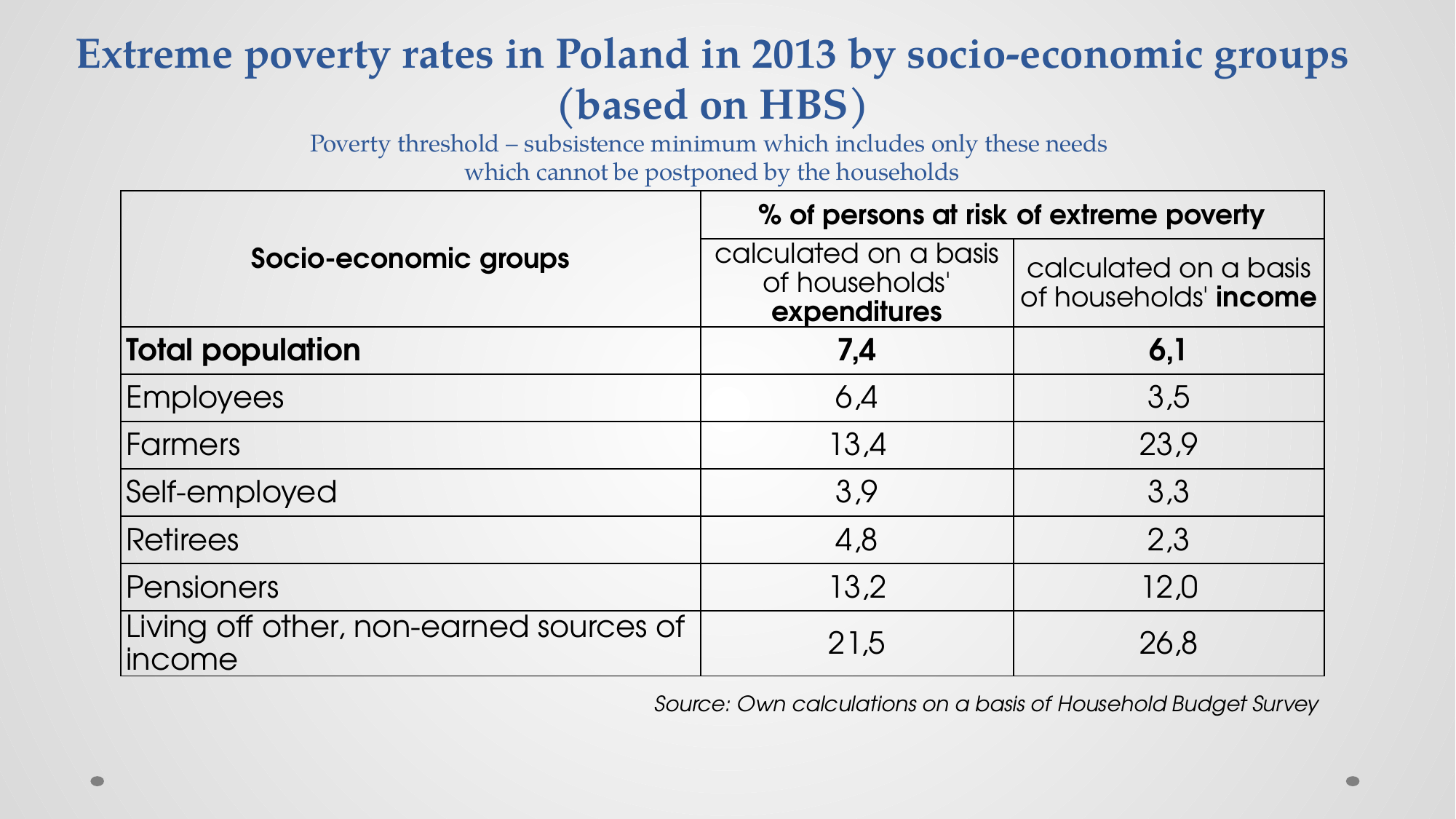

# Extreme poverty rates in Poland in 2013 by socio-economic groups (based on HBS) Poverty threshold – subsistence minimum which includes only these needs which cannot be postponed by the households
| Socio-economic groups | % of persons at risk of extreme poverty |  |
| --- | --- | --- |
|  | calculated on a basis of households' expenditures | calculated on a basis of households' income |
| Total population | 7,4 | 6,1 |
| Employees | 6,4 | 3,5 |
| Farmers | 13,4 | 23,9 |
| Self-employed | 3,9 | 3,3 |
| Retirees | 4,8 | 2,3 |
| Pensioners | 13,2 | 12,0 |
| Living off other, non-earned sources of income | 21,5 | 26,8 |
| Source: Own calculations on a basis of Household Budget Survey |  |  |